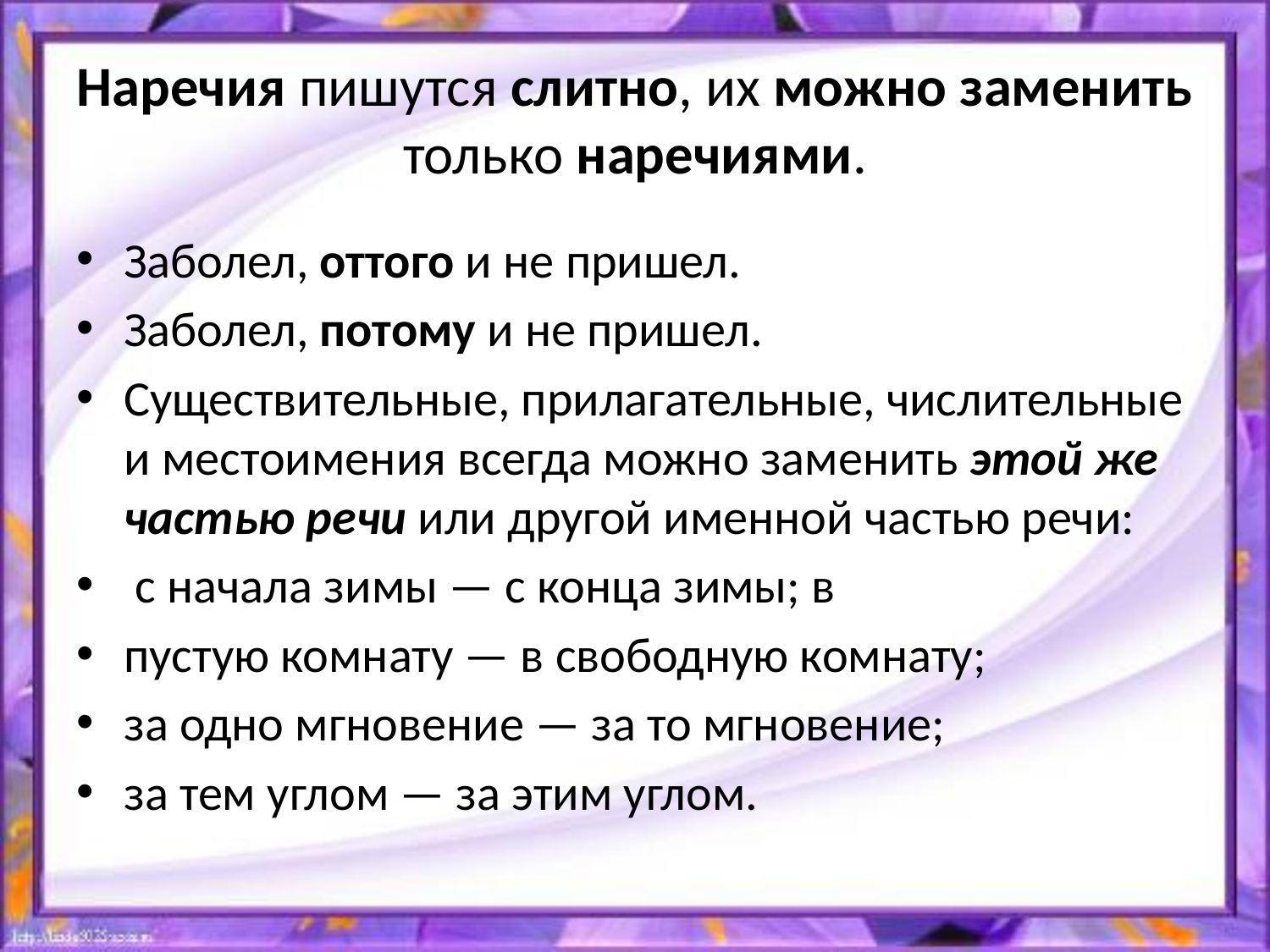

# Наречия пишутся слитно, их можно заменить только наречиями.
Заболел, оттого и не пришел.
Заболел, потому и не пришел.
Существительные, прилагательные, числительные и местоимения всегда можно заменить этой же частью речи или другой именной частью речи:
 с начала зимы — с конца зимы; в
пустую комнату — в свободную комнату;
за одно мгновение — за то мгновение;
за тем углом — за этим углом.